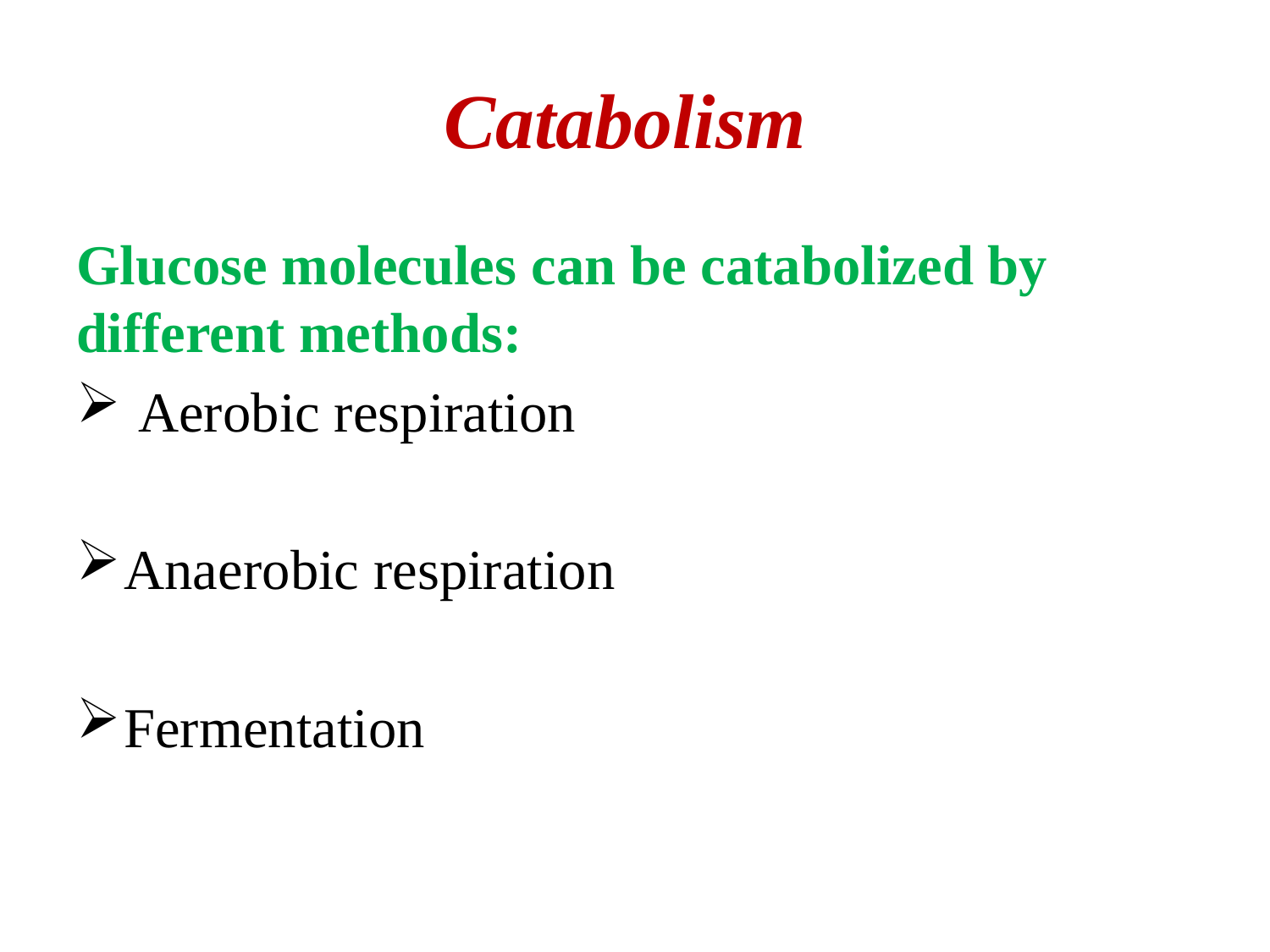

# Catabolism
Glucose molecules can be catabolized by different methods:
 Aerobic respiration

Anaerobic respiration

Fermentation